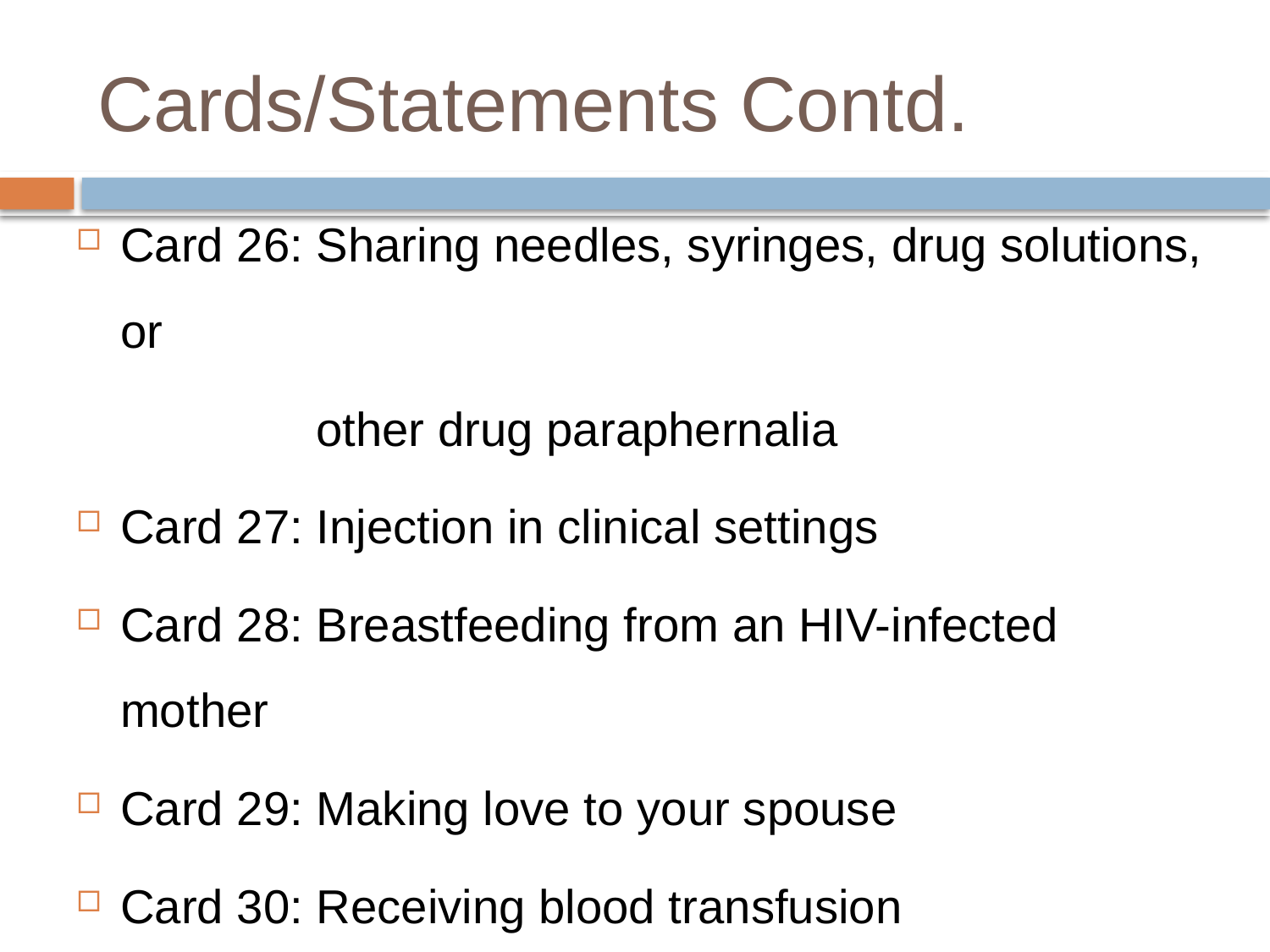

# Cards/Statements Contd.
Card 26: Sharing needles, syringes, drug solutions, or
                  other drug paraphernalia
Card 27: Injection in clinical settings
Card 28: Breastfeeding from an HIV-infected mother
Card 29: Making love to your spouse
Card 30: Receiving blood transfusion
Card 31: Occupational exposure to blood or body fluids